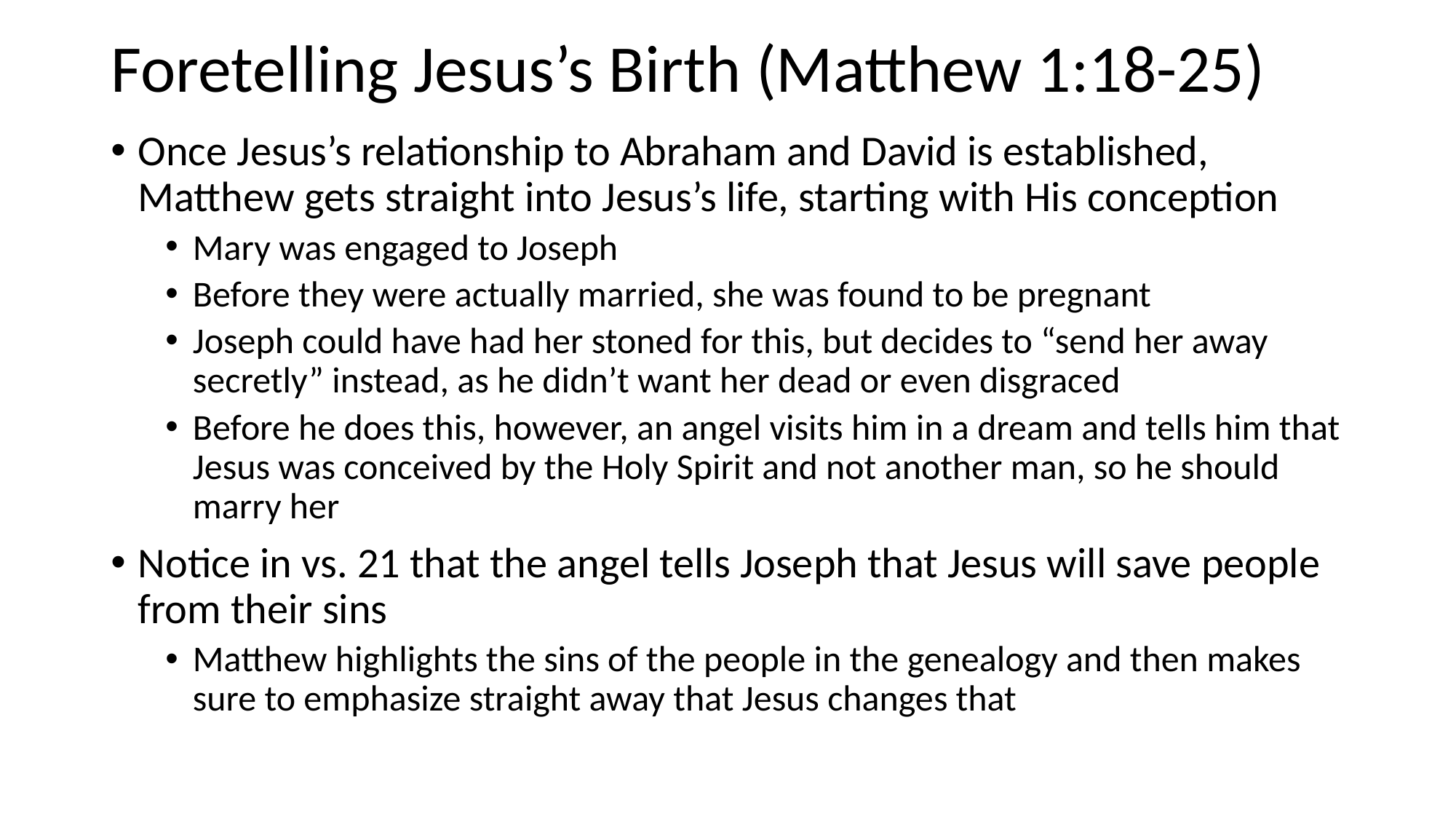

# Foretelling Jesus’s Birth (Matthew 1:18-25)
Once Jesus’s relationship to Abraham and David is established, Matthew gets straight into Jesus’s life, starting with His conception
Mary was engaged to Joseph
Before they were actually married, she was found to be pregnant
Joseph could have had her stoned for this, but decides to “send her away secretly” instead, as he didn’t want her dead or even disgraced
Before he does this, however, an angel visits him in a dream and tells him that Jesus was conceived by the Holy Spirit and not another man, so he should marry her
Notice in vs. 21 that the angel tells Joseph that Jesus will save people from their sins
Matthew highlights the sins of the people in the genealogy and then makes sure to emphasize straight away that Jesus changes that